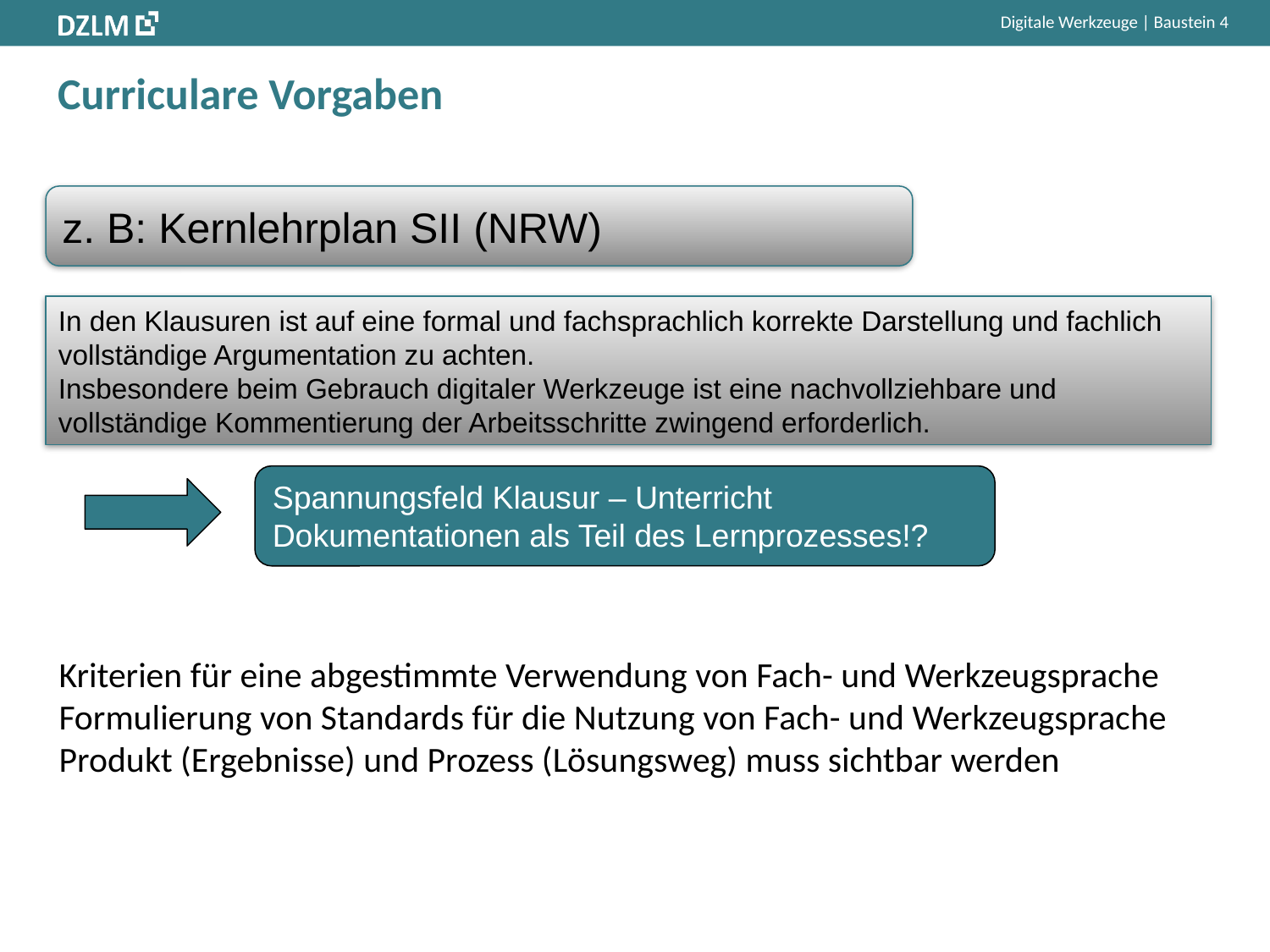

# Curriculare Vorgaben
z. B: Kernlehrplan SII (NRW)
In den Klausuren ist auf eine formal und fachsprachlich korrekte Darstellung und fachlich vollständige Argumentation zu achten.
Insbesondere beim Gebrauch digitaler Werkzeuge ist eine nachvollziehbare und vollständige Kommentierung der Arbeitsschritte zwingend erforderlich.
Spannungsfeld Klausur – Unterricht
Dokumentationen als Teil des Lernprozesses!?

Kriterien für eine abgestimmte Verwendung von Fach- und Werkzeugsprache
Formulierung von Standards für die Nutzung von Fach- und Werkzeugsprache
Produkt (Ergebnisse) und Prozess (Lösungsweg) muss sichtbar werden